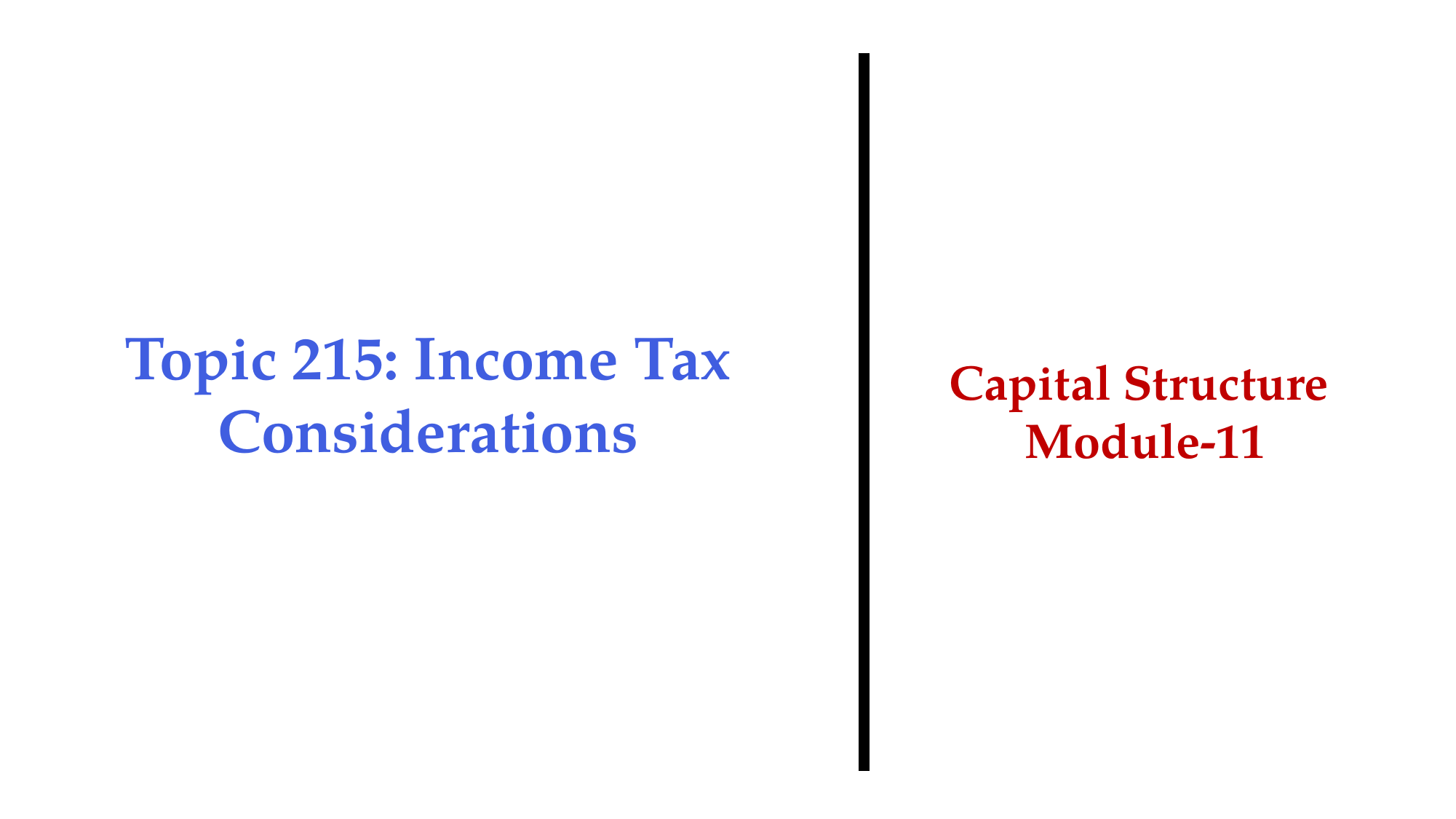

Topic 215: Income Tax Considerations
Capital Structure
Module-11